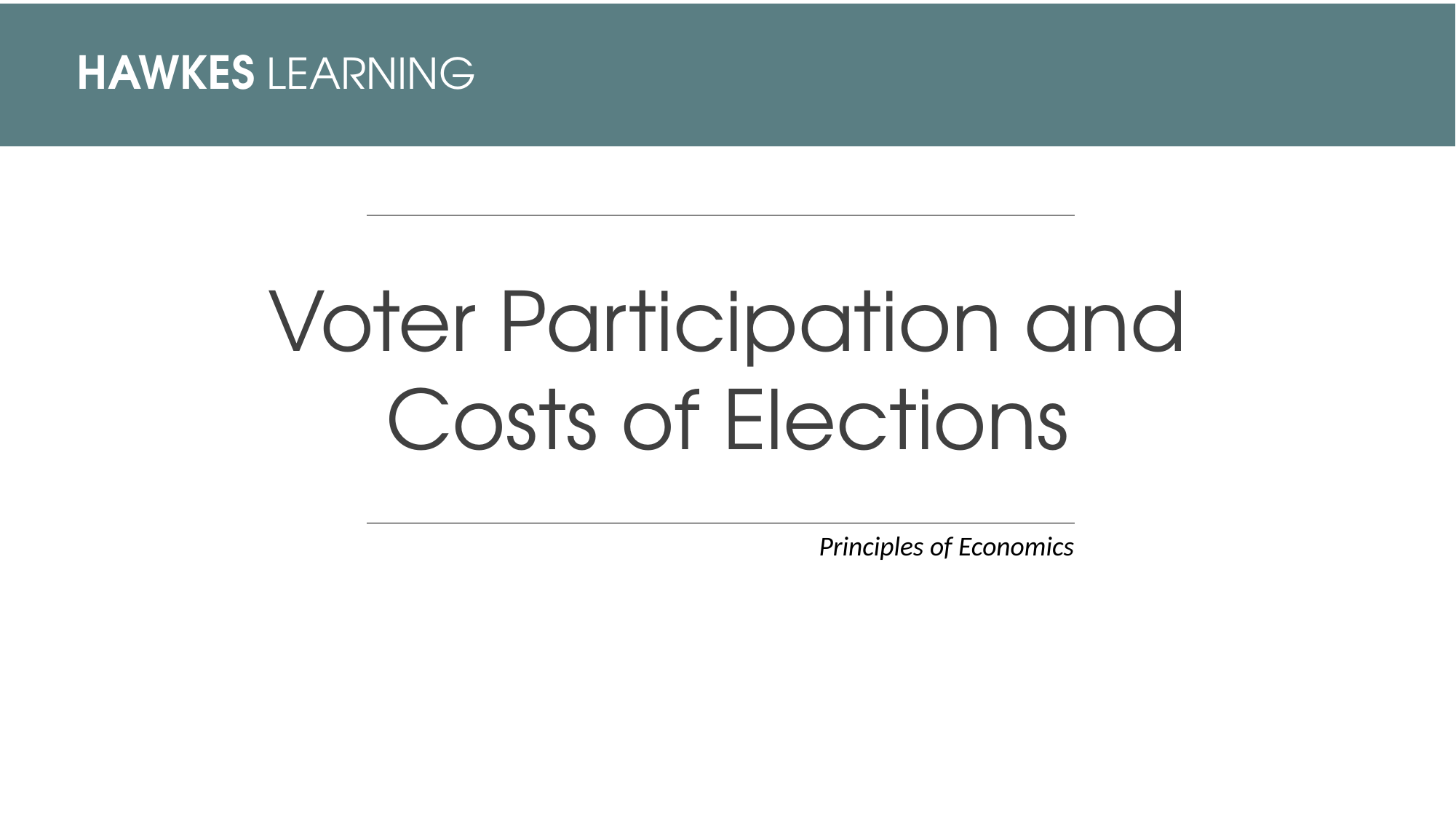

HAWKES LEARNING
Voter Participation and Costs of Elections
Principles of Economics